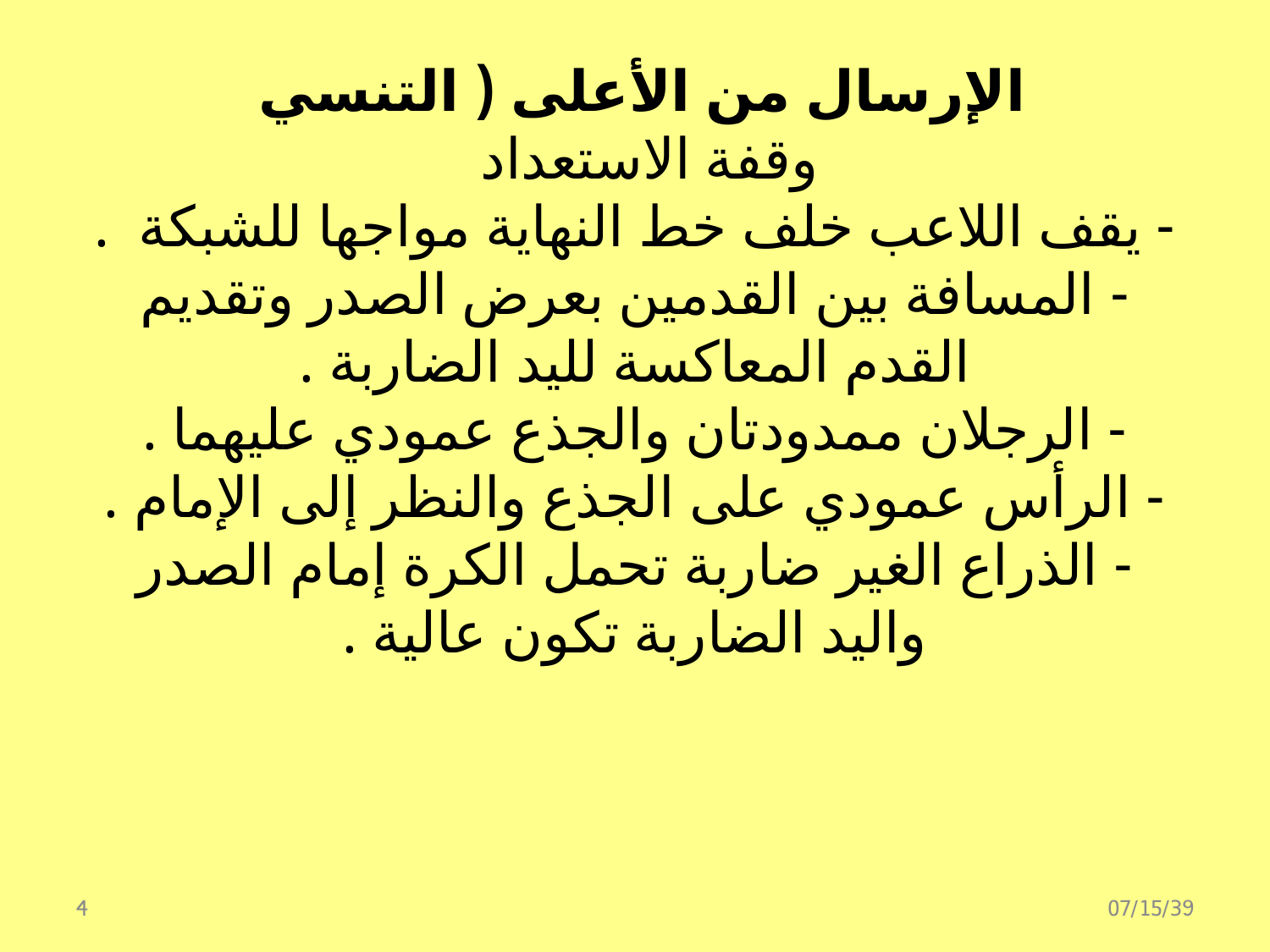

# الإرسال من الأعلى ( التنسي وقفة الاستعداد   - يقف اللاعب خلف خط النهاية مواجها للشبكة  . - المسافة بين القدمين بعرض الصدر وتقديم القدم المعاكسة لليد الضاربة . - الرجلان ممدودتان والجذع عمودي عليهما . - الرأس عمودي على الجذع والنظر إلى الإمام . - الذراع الغير ضاربة تحمل الكرة إمام الصدر واليد الضاربة تكون عالية .
4
07/15/39